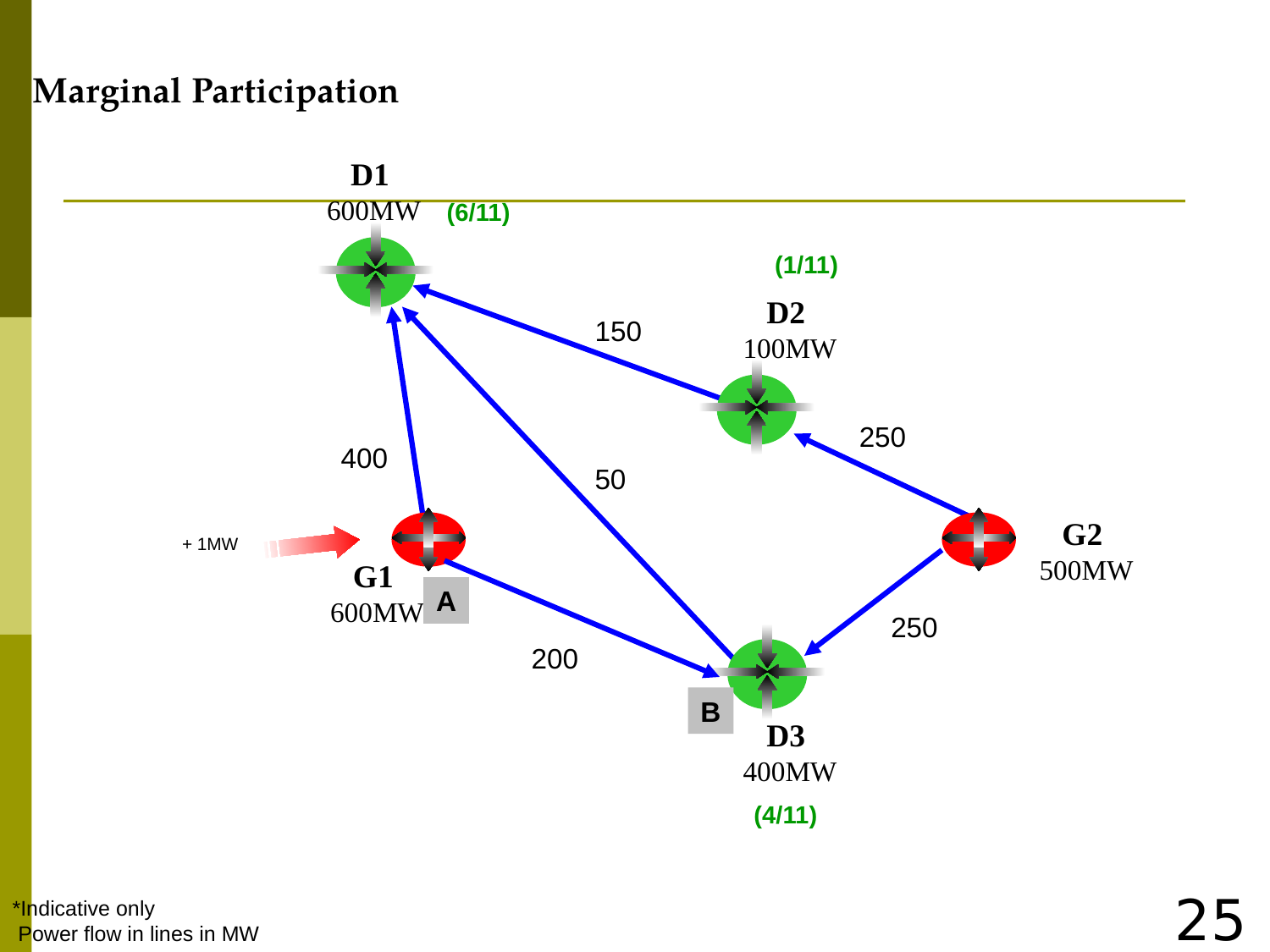

Marginal Participation
D1
600MW
(6/11)

(1/11)

D2
100MW

150

250
400

50

G2
500MW
+ 1MW

G1
600MW

A
250

200
B
D3
400MW
(4/11)
25
*Indicative only
 Power flow in lines in MW